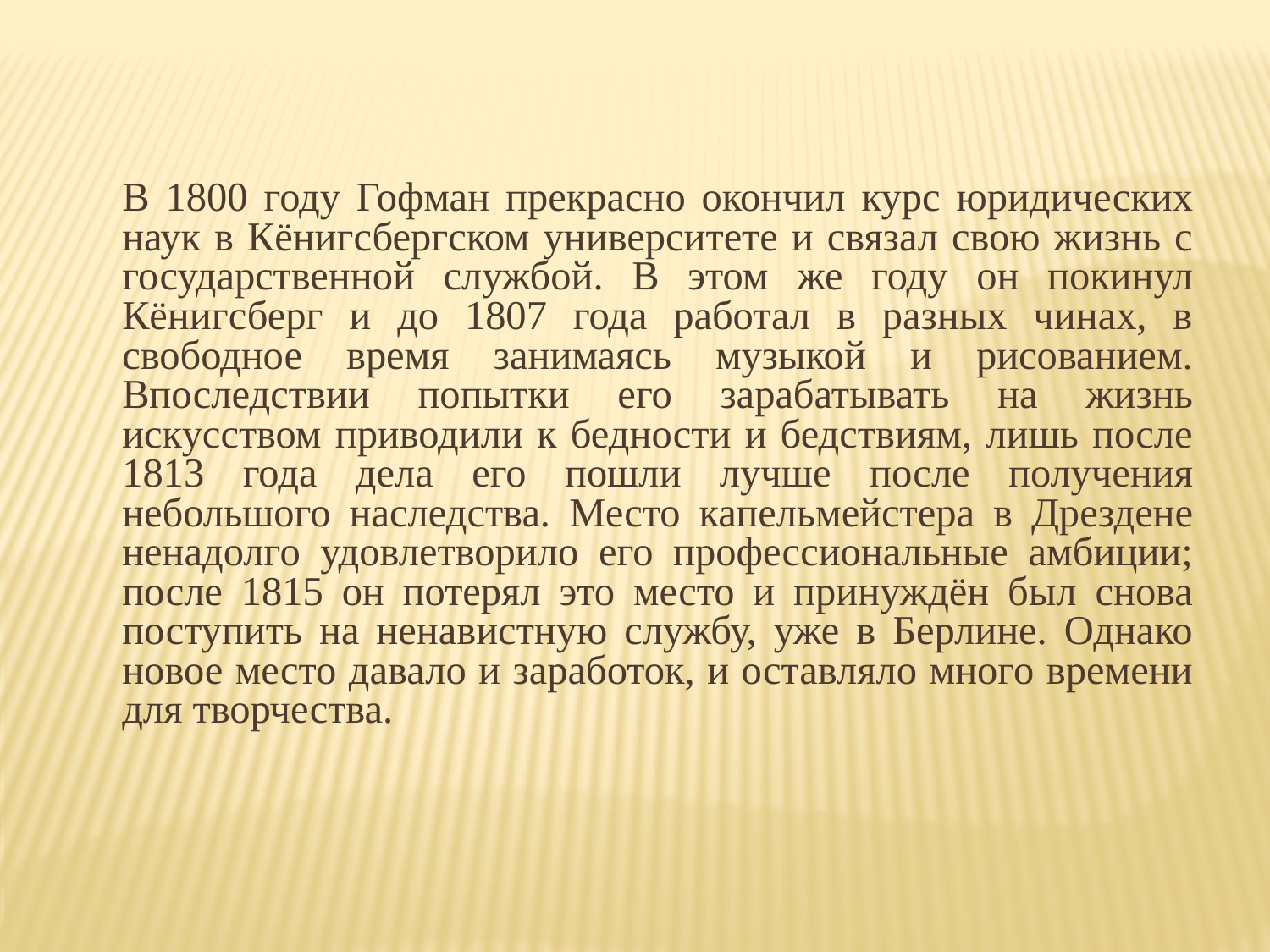

В 1800 году Гофман прекрасно окончил курс юридических наук в Кёнигсбергском университете и связал свою жизнь с государственной службой. В этом же году он покинул Кёнигсберг и до 1807 года работал в разных чинах, в свободное время занимаясь музыкой и рисованием. Впоследствии попытки его зарабатывать на жизнь искусством приводили к бедности и бедствиям, лишь после 1813 года дела его пошли лучше после получения небольшого наследства. Место капельмейстера в Дрездене ненадолго удовлетворило его профессиональные амбиции; после 1815 он потерял это место и принуждён был снова поступить на ненавистную службу, уже в Берлине. Однако новое место давало и заработок, и оставляло много времени для творчества.